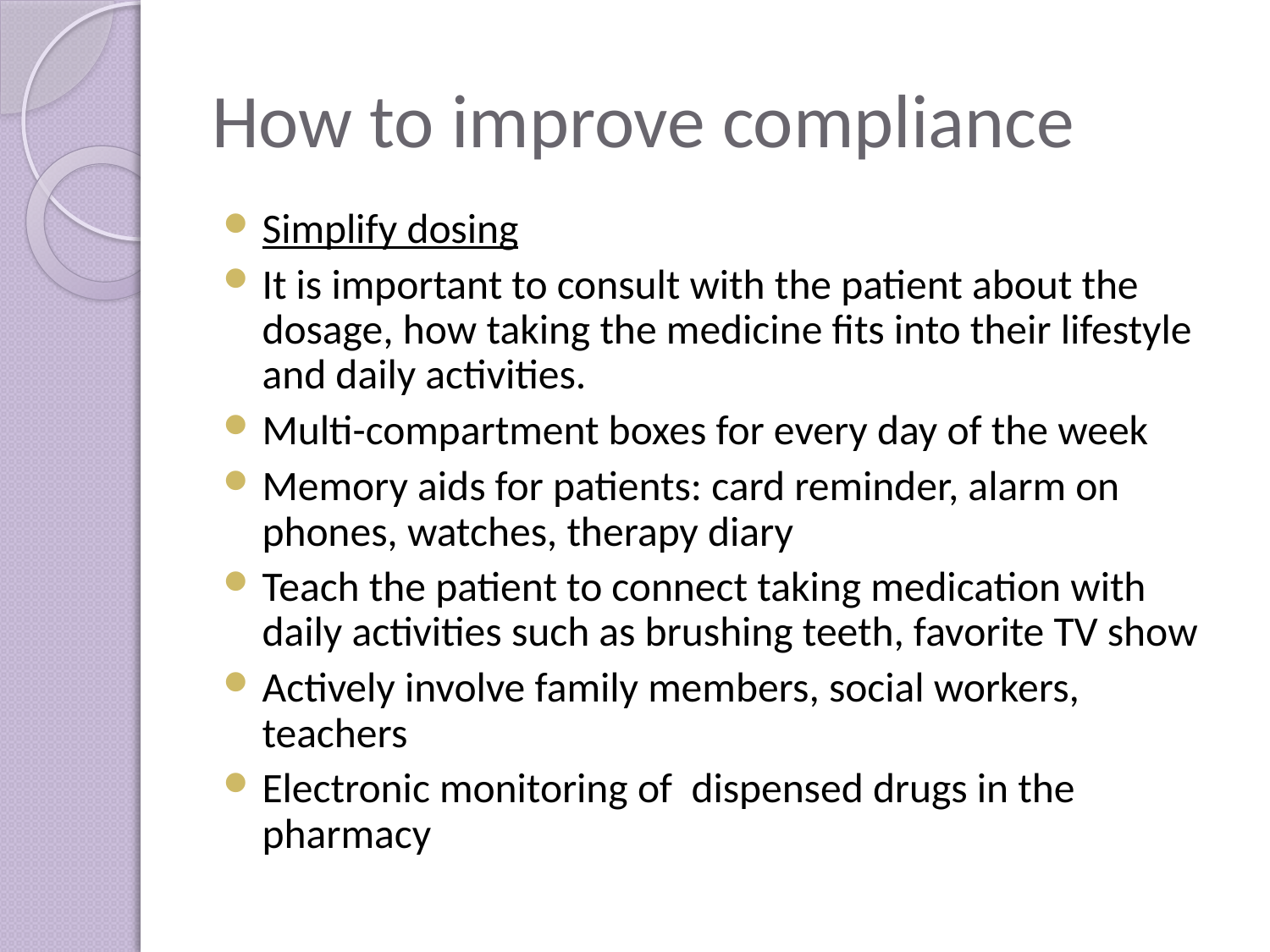

# How to improve compliance
Simplify dosing
It is important to consult with the patient about the dosage, how taking the medicine fits into their lifestyle and daily activities.
Multi-compartment boxes for every day of the week
Memory aids for patients: card reminder, alarm on phones, watches, therapy diary
Teach the patient to connect taking medication with daily activities such as brushing teeth, favorite TV show
Actively involve family members, social workers, teachers
Electronic monitoring of  dispensed drugs in the pharmacy